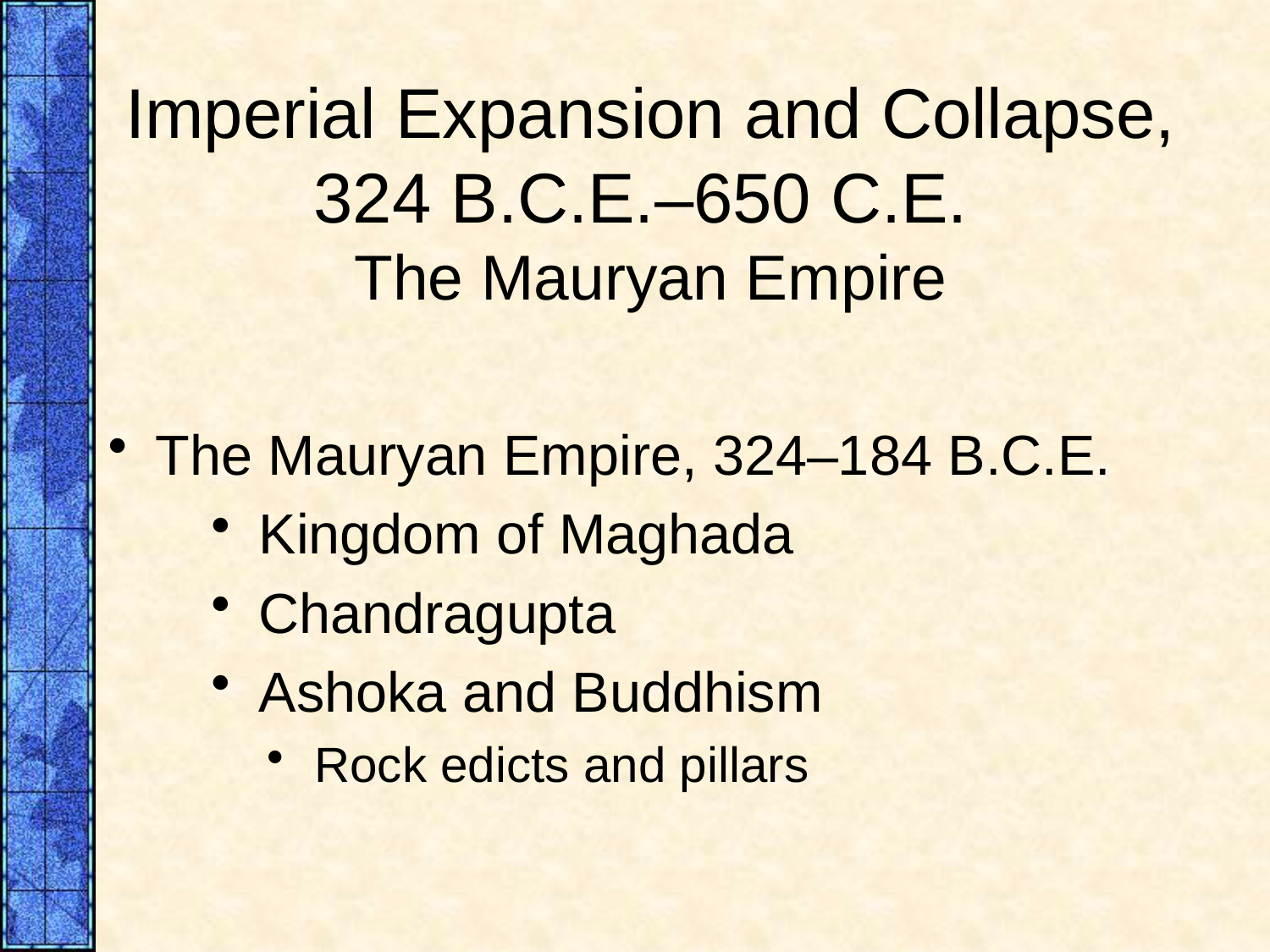

# Imperial Expansion and Collapse, 324 B.C.E.–650 C.E. The Mauryan Empire
The Mauryan Empire, 324–184 B.C.E.
Kingdom of Maghada
Chandragupta
Ashoka and Buddhism
Rock edicts and pillars